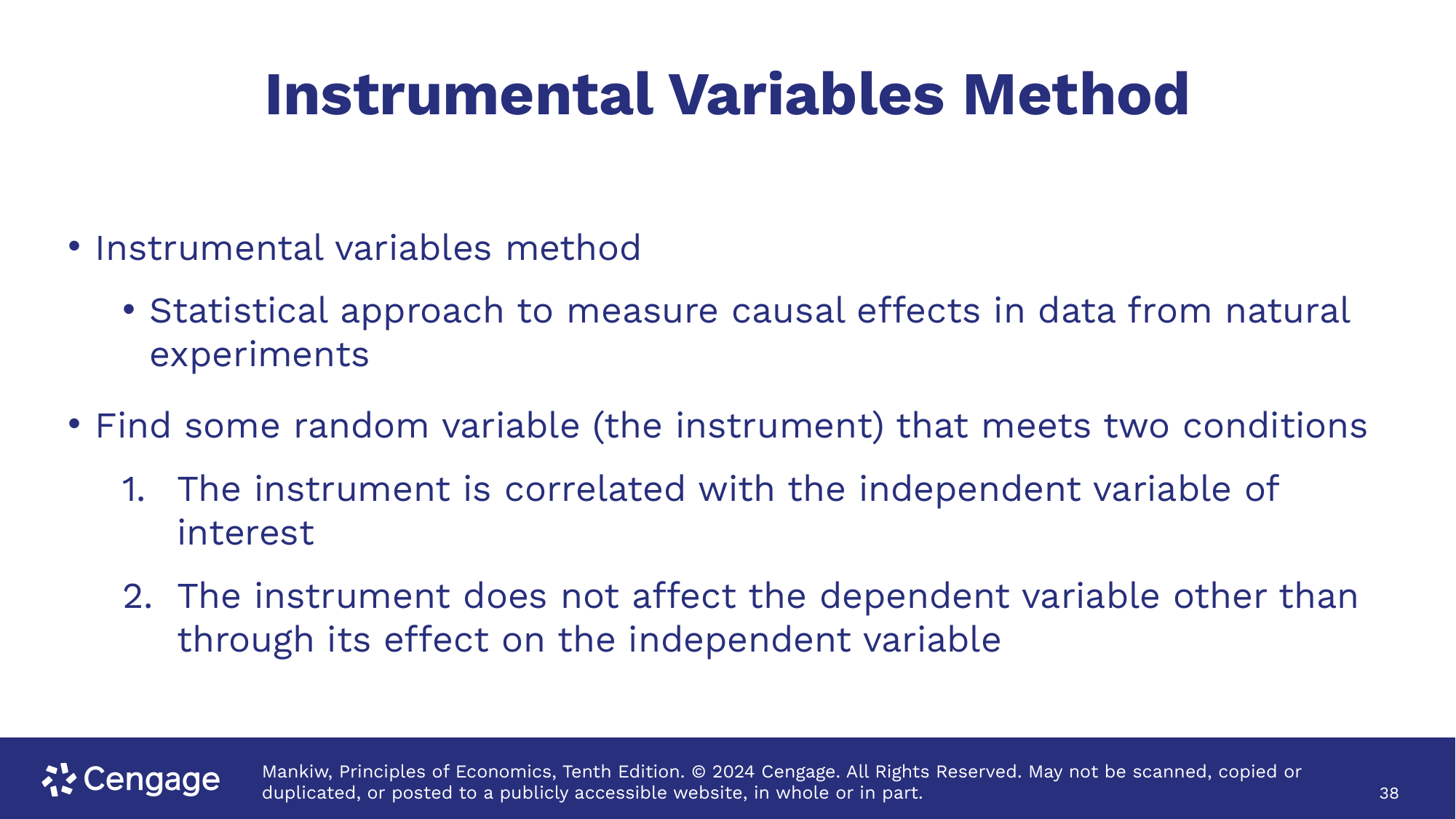

# Instrumental Variables Method
Instrumental variables method
Statistical approach to measure causal effects in data from natural experiments
Find some random variable (the instrument) that meets two conditions
The instrument is correlated with the independent variable of interest
The instrument does not affect the dependent variable other than through its effect on the independent variable